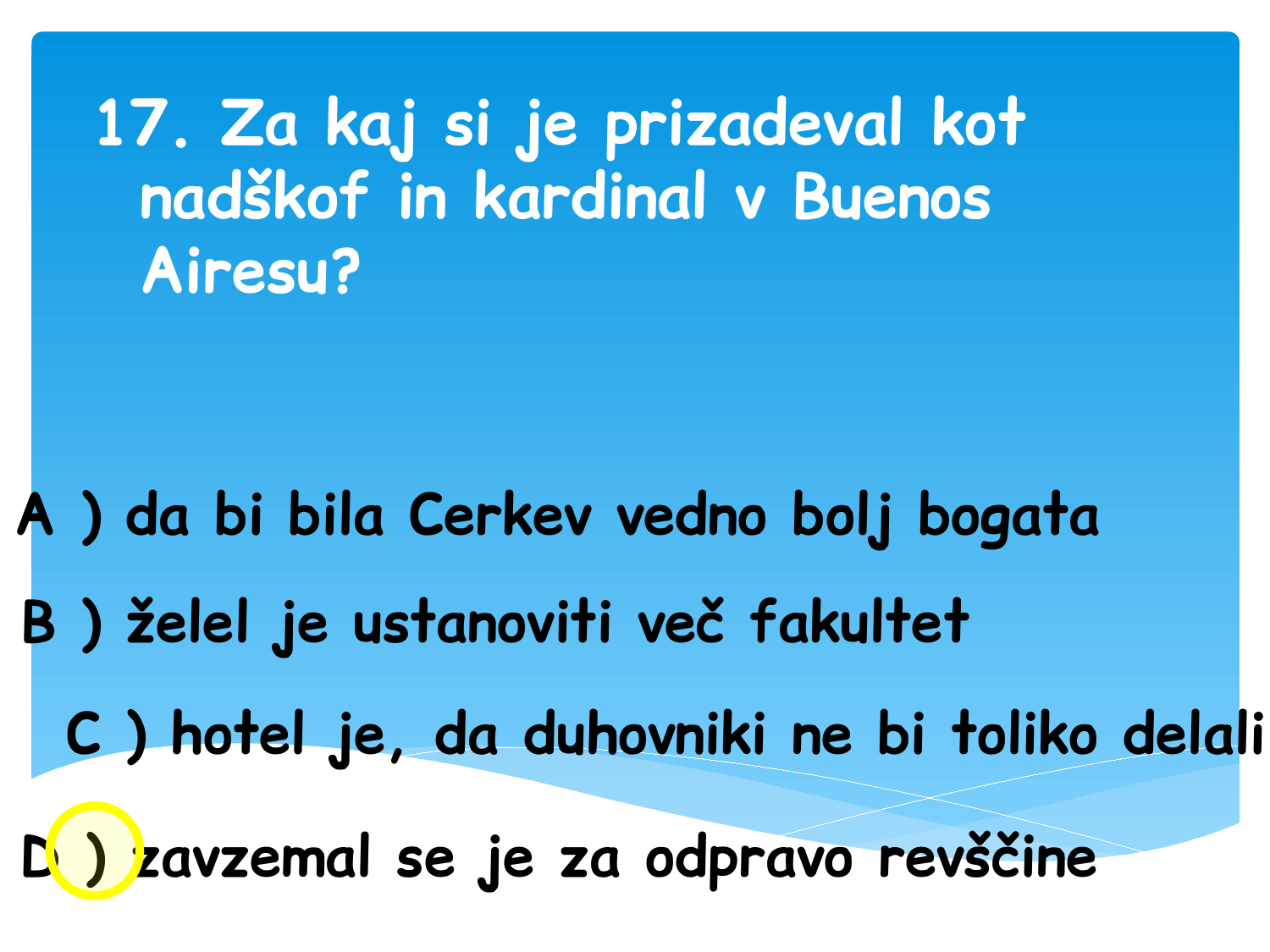

17. Za kaj si je prizadeval kot nadškof in kardinal v Buenos Airesu?
A ) da bi bila Cerkev vedno bolj bogata
B ) želel je ustanoviti več fakultet
C ) hotel je, da duhovniki ne bi toliko delali

D ) zavzemal se je za odpravo revščine